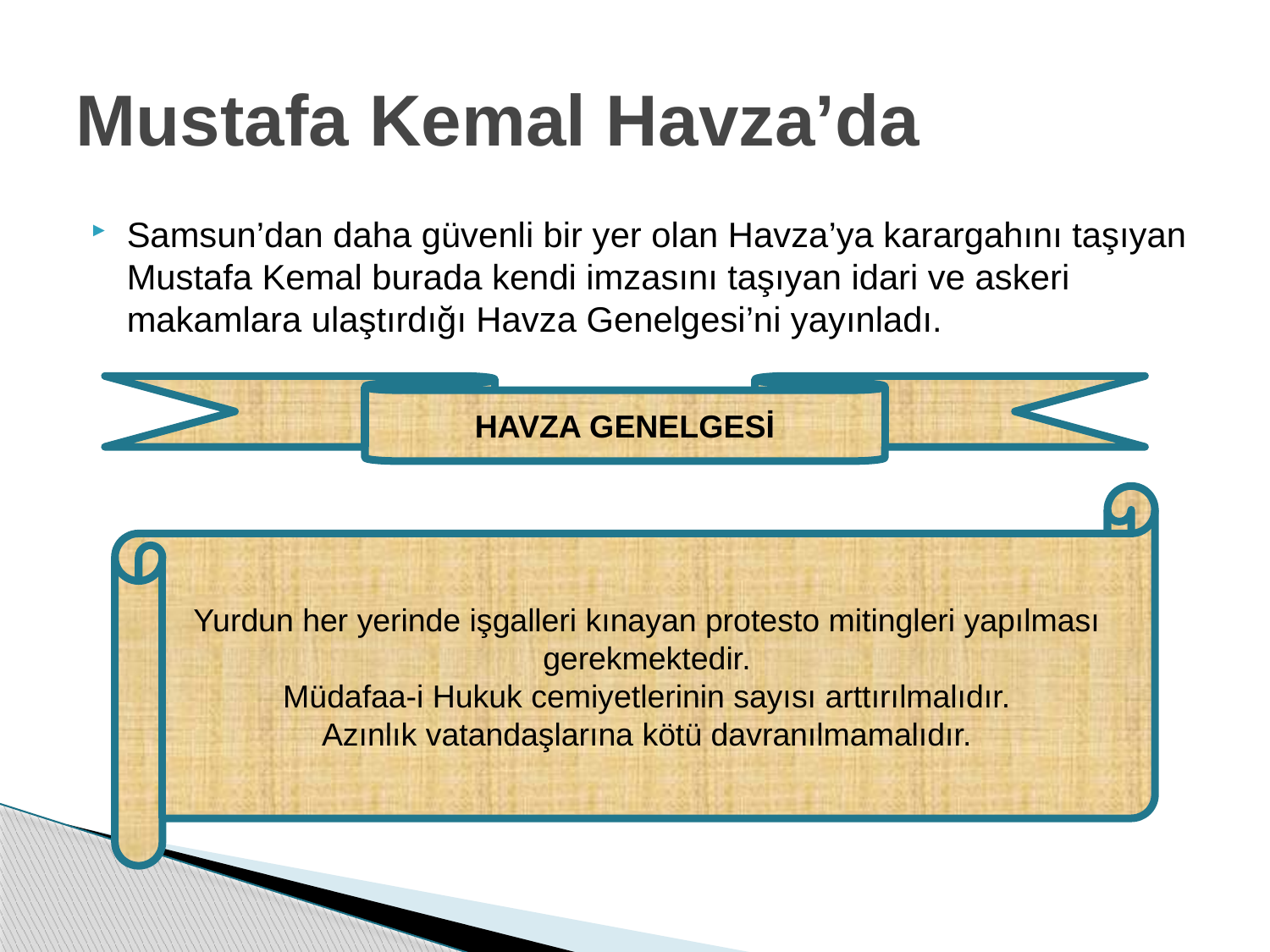

# Mustafa Kemal Havza’da
Samsun’dan daha güvenli bir yer olan Havza’ya karargahını taşıyan Mustafa Kemal burada kendi imzasını taşıyan idari ve askeri makamlara ulaştırdığı Havza Genelgesi’ni yayınladı.
HAVZA GENELGESİ
Yurdun her yerinde işgalleri kınayan protesto mitingleri yapılması gerekmektedir.
Müdafaa-i Hukuk cemiyetlerinin sayısı arttırılmalıdır.
Azınlık vatandaşlarına kötü davranılmamalıdır.